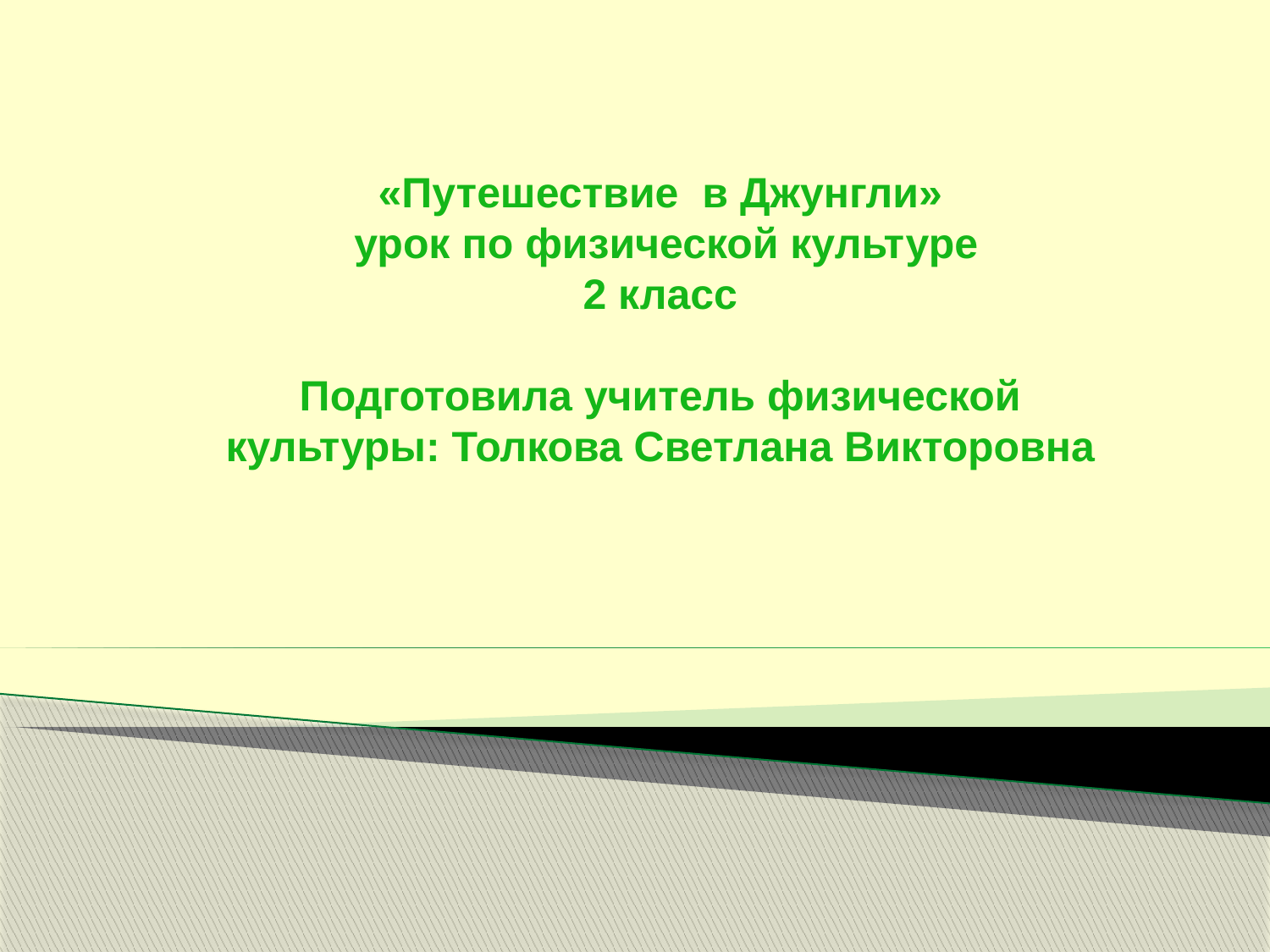

«Путешествие  в Джунгли»
 урок по физической культуре
2 класс

Подготовила учитель физической культуры: Толкова Светлана Викторовна